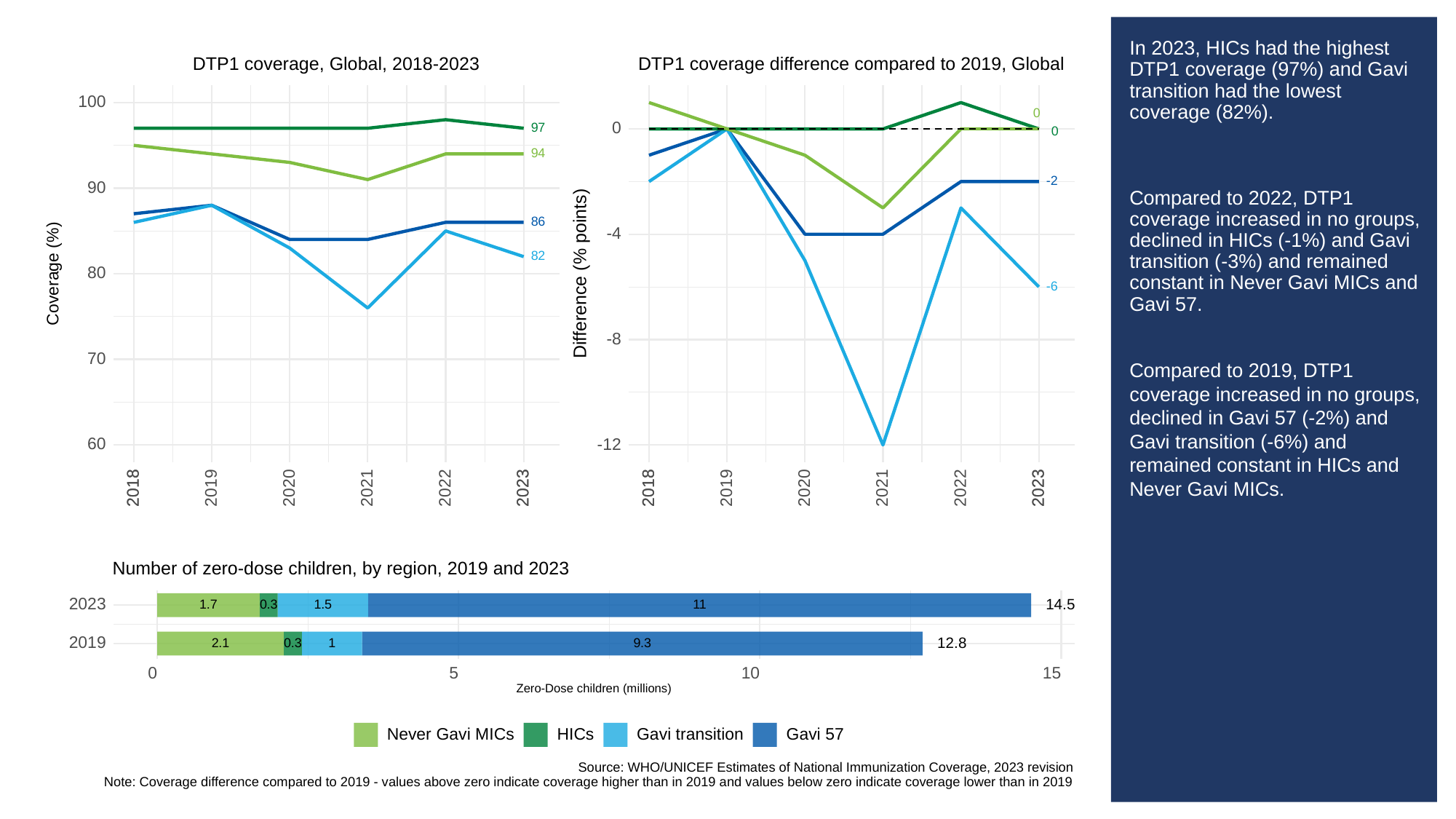

# In 2023, HICs had the highest DTP1 coverage (97%) and Gavi transition had the lowest coverage (82%).

Compared to 2022, DTP1 coverage increased in no groups, declined in HICs (-1%) and Gavi transition (-3%) and remained constant in Never Gavi MICs and Gavi 57.

Compared to 2019, DTP1 coverage increased in no groups, declined in Gavi 57 (-2%) and Gavi transition (-6%) and remained constant in HICs and Never Gavi MICs.

DTP1 coverage, Global, 2018-2023
DTP1 coverage difference compared to 2019, Global

100

0

0
97
0

94
-2

90

86
-4

82
Difference (% points)
Coverage (%)
80

-6

-8

70

60
-12

2023
2023
2023
2023
2018
2018
2019
2020
2021
2022
2018
2018
2019
2020
2021
2022
Number of zero-dose children, by region, 2019 and 2023

2023
14.5
0.3
1.5
1.7
11

2019
12.8
0.3
9.3
2.1
1

0
10
15
5
Zero-Dose children (millions)

Never Gavi MICs
HICs
Gavi transition
Gavi 57
Source: WHO/UNICEF Estimates of National Immunization Coverage, 2023 revision
Note: Coverage difference compared to 2019 - values above zero indicate coverage higher than in 2019 and values below zero indicate coverage lower than in 2019